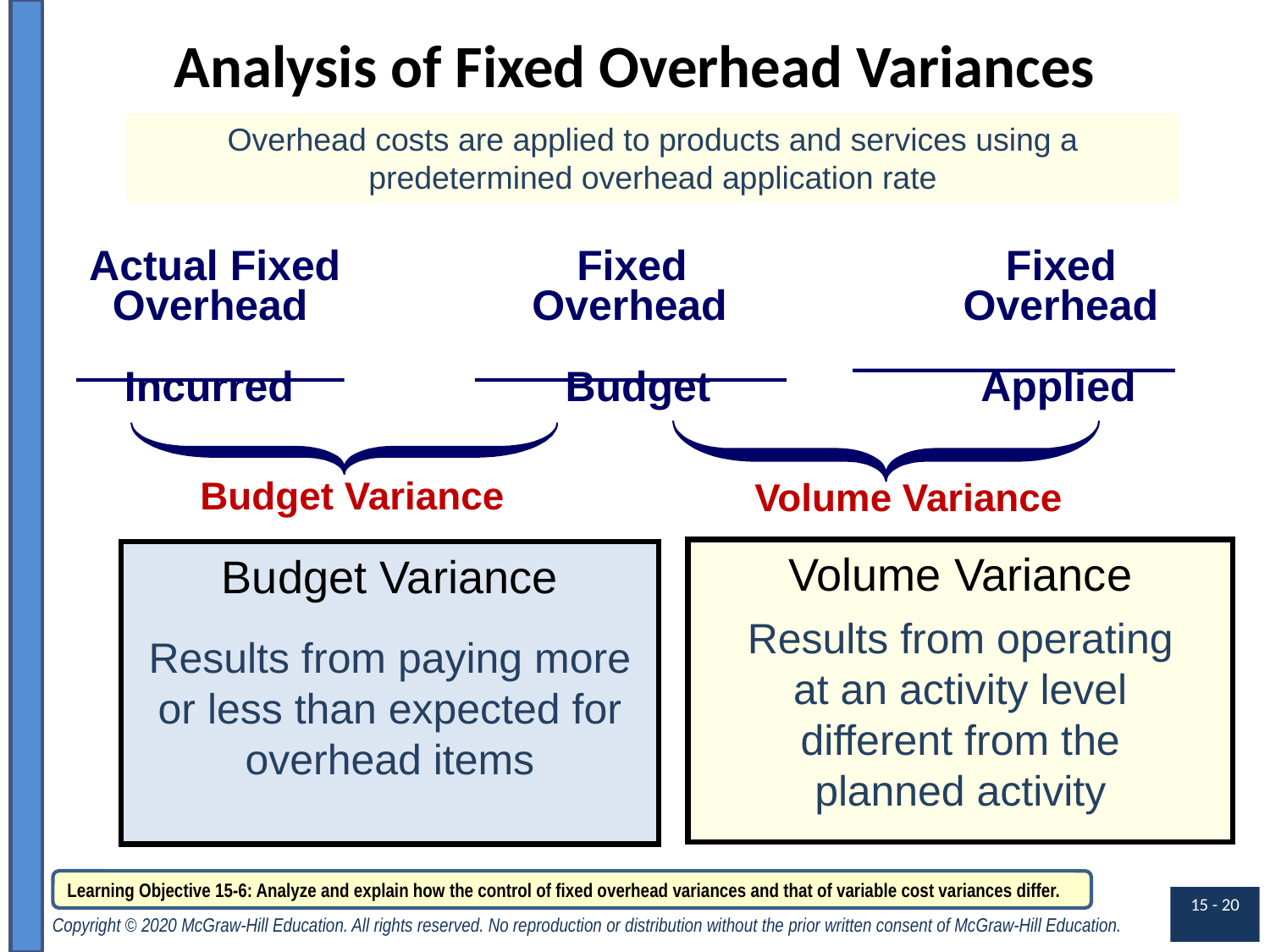

# Analysis of Fixed Overhead Variances
Overhead costs are applied to products and services using a predetermined overhead application rate
  Actual Fixed                    Fixed                           Fixed
    Overhead                   Overhead                    Overhead
     Incurred                       Budget                       Applied

Budget Variance
Volume Variance
Volume Variance

Budget Variance

Results from operating
at an activity level
different from the
planned activity
Results from paying more
or less than expected for
overhead items
Learning Objective 15-6: Analyze and explain how the control of fixed overhead variances and that of variable cost variances differ.